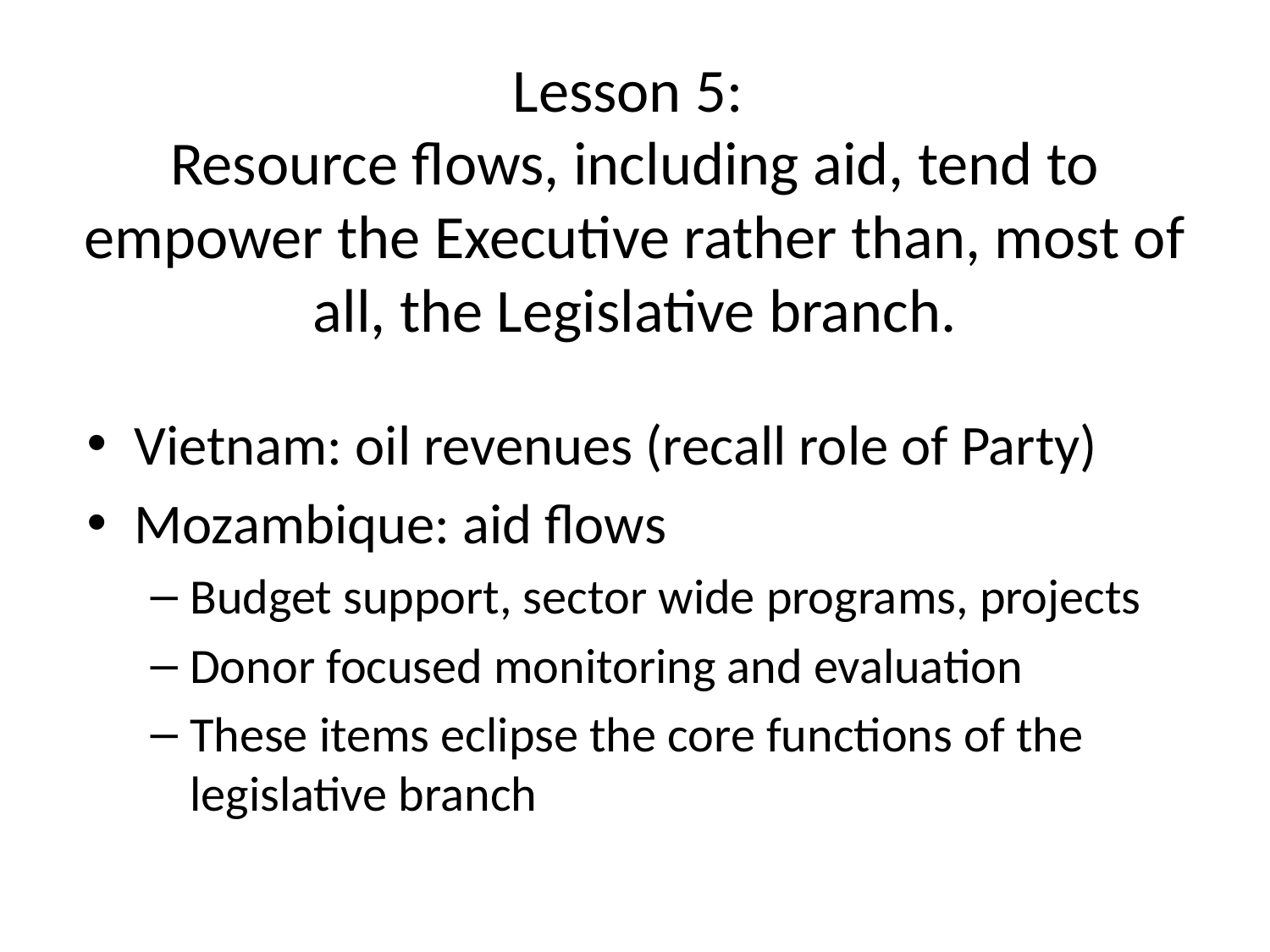

# Lesson 5: Resource flows, including aid, tend to empower the Executive rather than, most of all, the Legislative branch.
Vietnam: oil revenues (recall role of Party)
Mozambique: aid flows
Budget support, sector wide programs, projects
Donor focused monitoring and evaluation
These items eclipse the core functions of the legislative branch